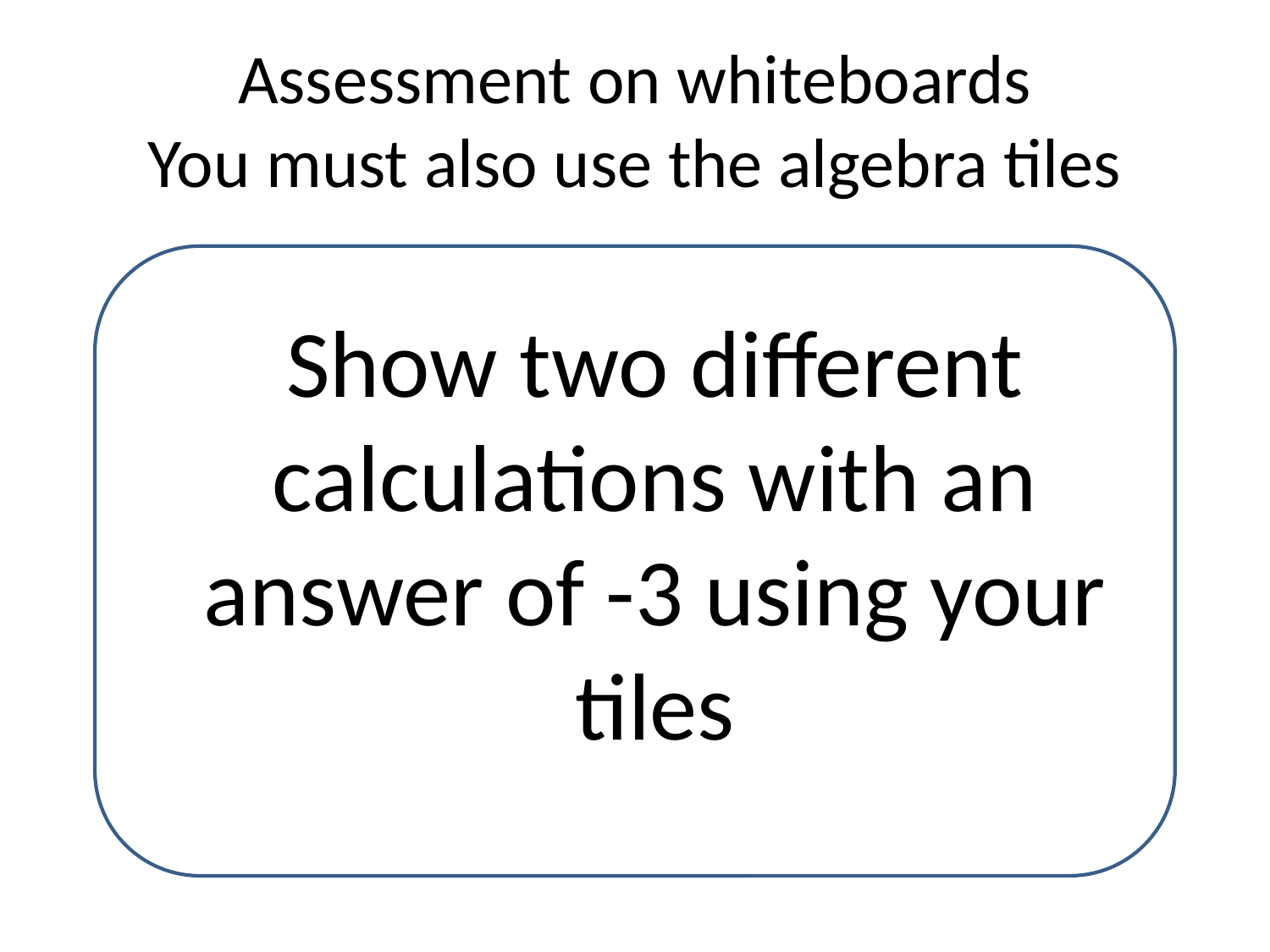

# Assessment on whiteboards You must also use the algebra tiles

Show two different calculations with an answer of -3 using your tiles